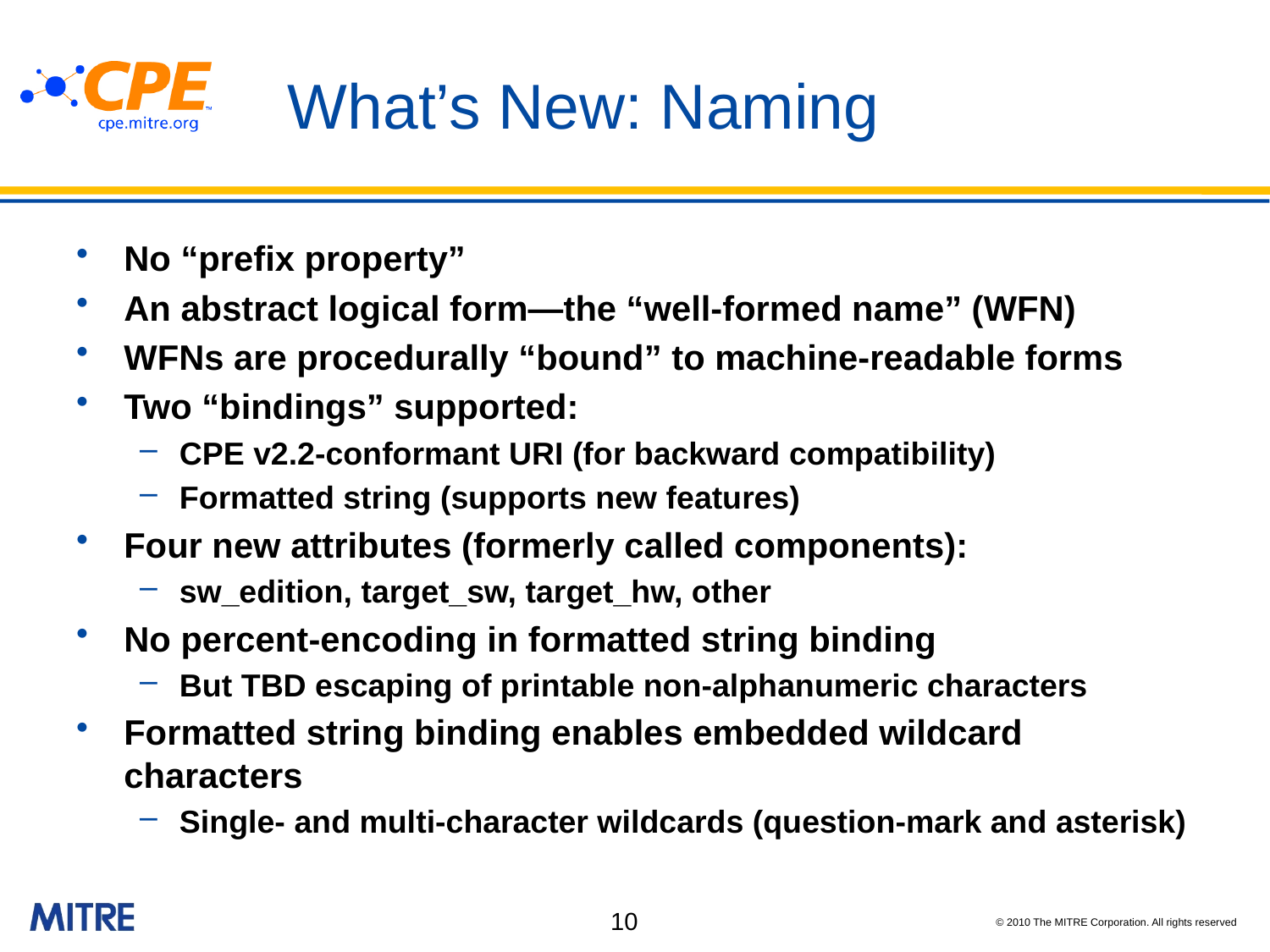

# What’s New: Naming
No “prefix property”
An abstract logical form—the “well-formed name” (WFN)
WFNs are procedurally “bound” to machine-readable forms
Two “bindings” supported:
CPE v2.2-conformant URI (for backward compatibility)
Formatted string (supports new features)
Four new attributes (formerly called components):
sw_edition, target_sw, target_hw, other
No percent-encoding in formatted string binding
But TBD escaping of printable non-alphanumeric characters
Formatted string binding enables embedded wildcard characters
Single- and multi-character wildcards (question-mark and asterisk)
10